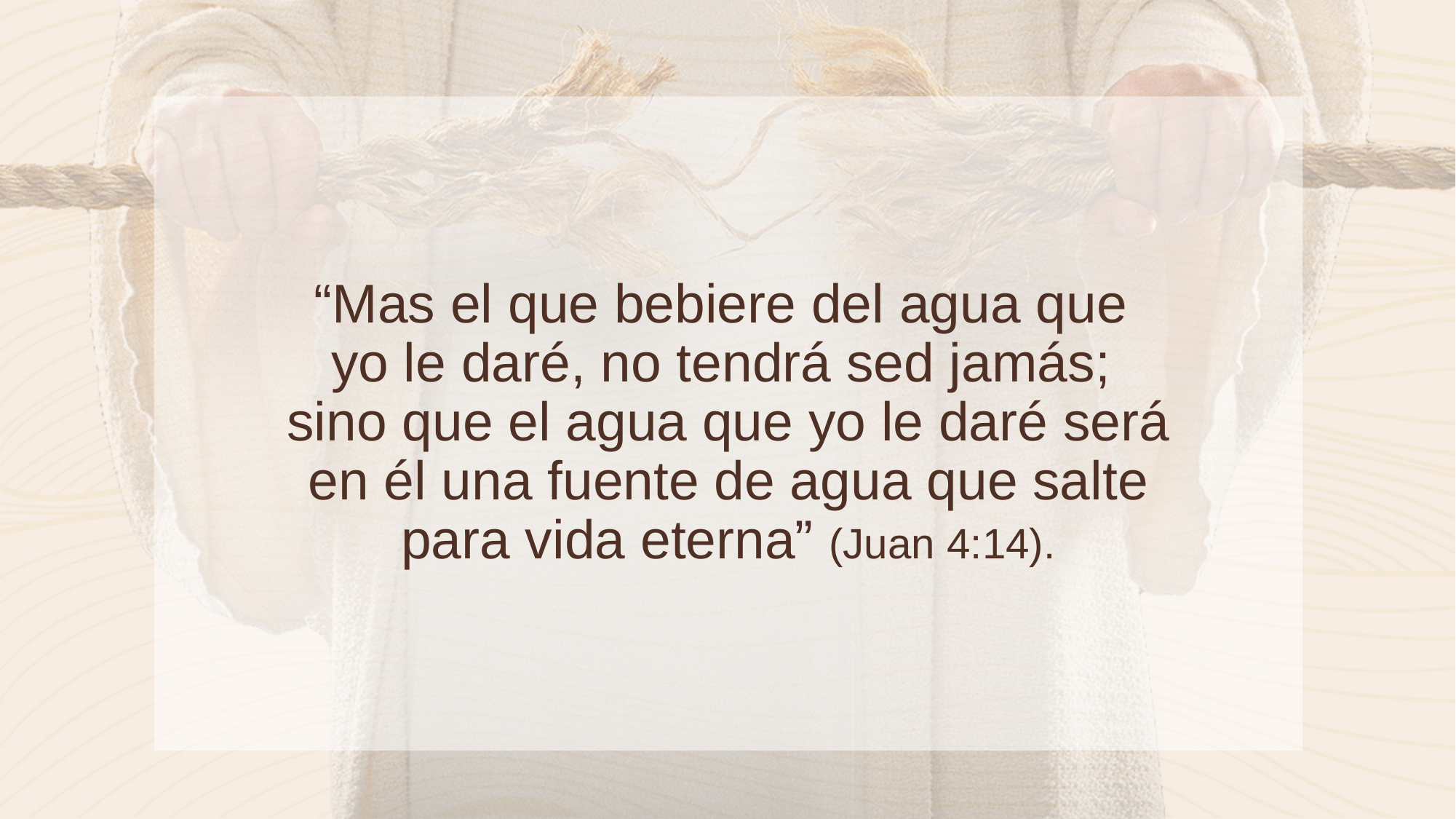

“Mas el que bebiere del agua que
yo le daré, no tendrá sed jamás;
sino que el agua que yo le daré será en él una fuente de agua que salte para vida eterna” (Juan 4:14).